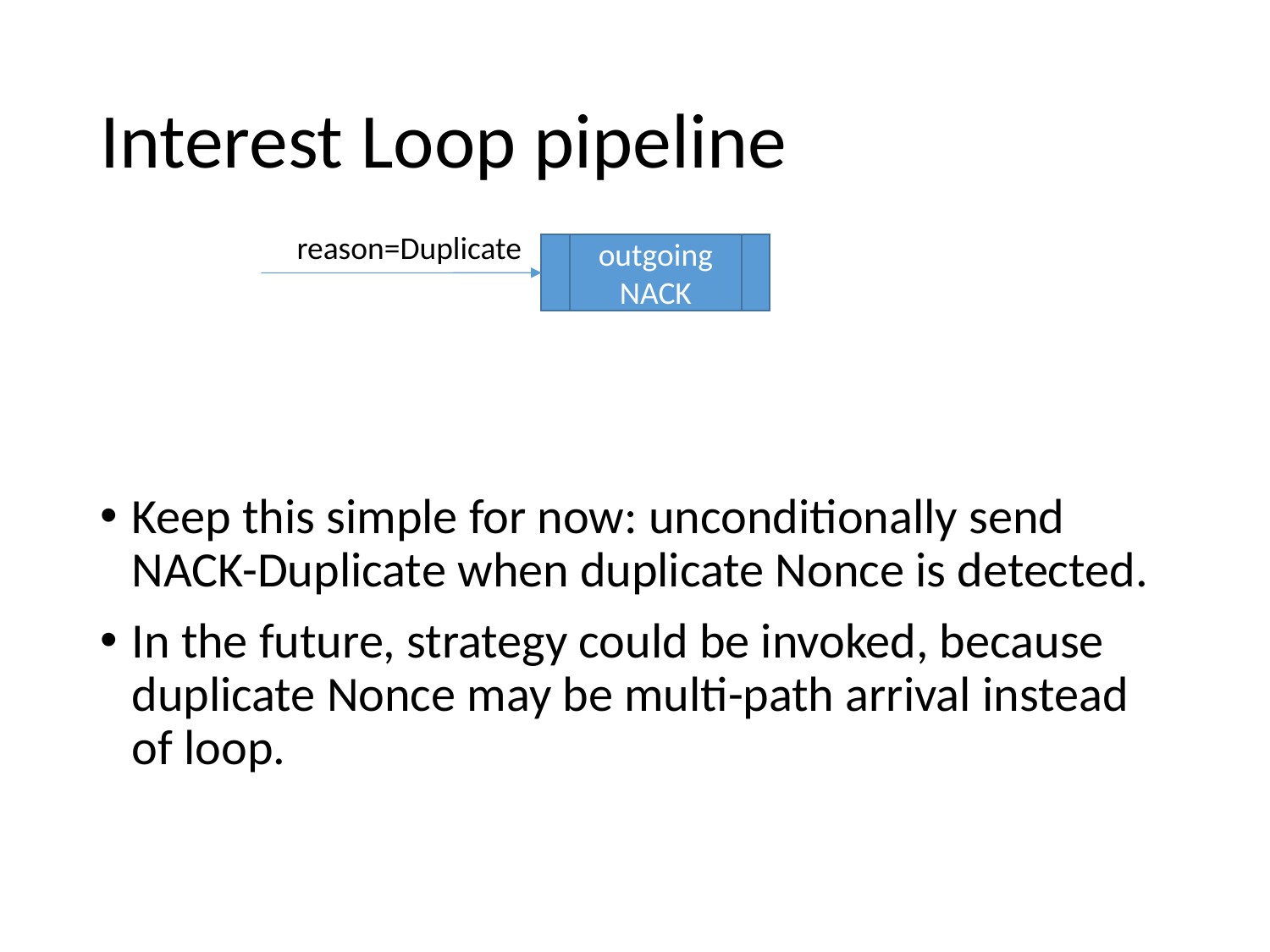

# Interest Loop pipeline
reason=Duplicate
outgoing NACK
Keep this simple for now: unconditionally send NACK-Duplicate when duplicate Nonce is detected.
In the future, strategy could be invoked, because duplicate Nonce may be multi-path arrival instead of loop.